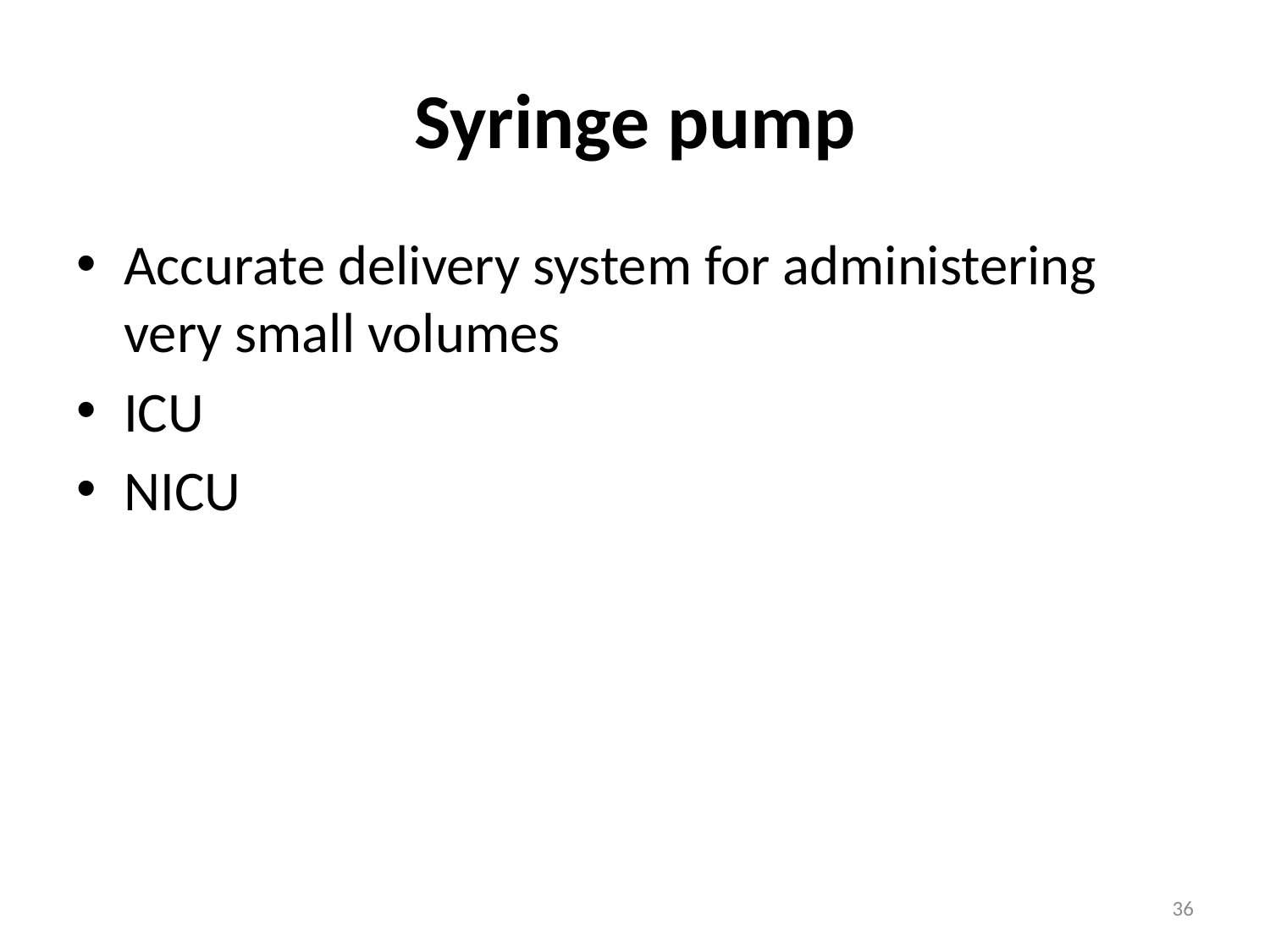

# Syringe pump
Accurate delivery system for administering very small volumes
ICU
NICU

36